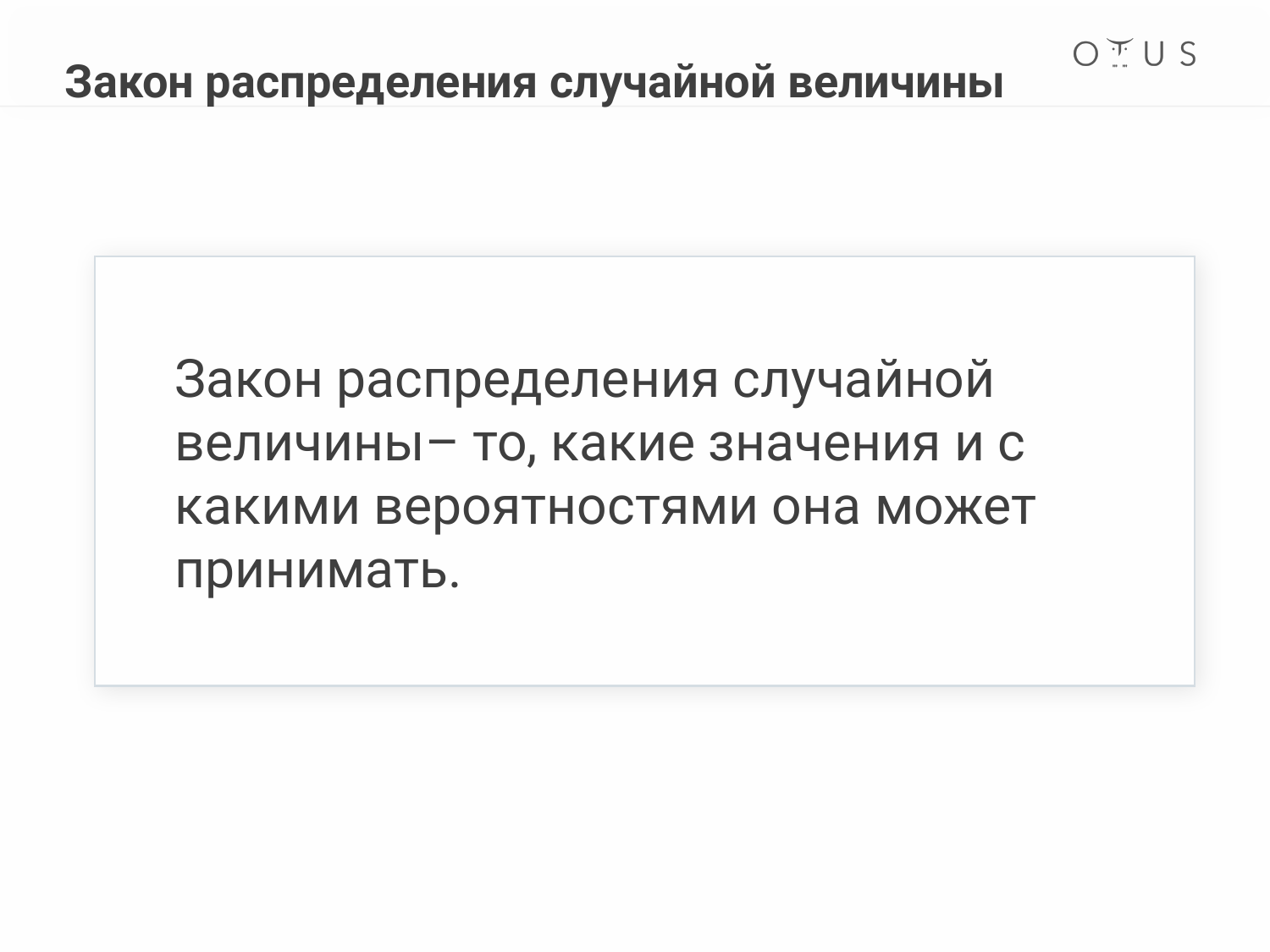

Закон распределения случайной величины

Закон распределения случайной величины– то, какие значения и с какими вероятностями она может принимать.